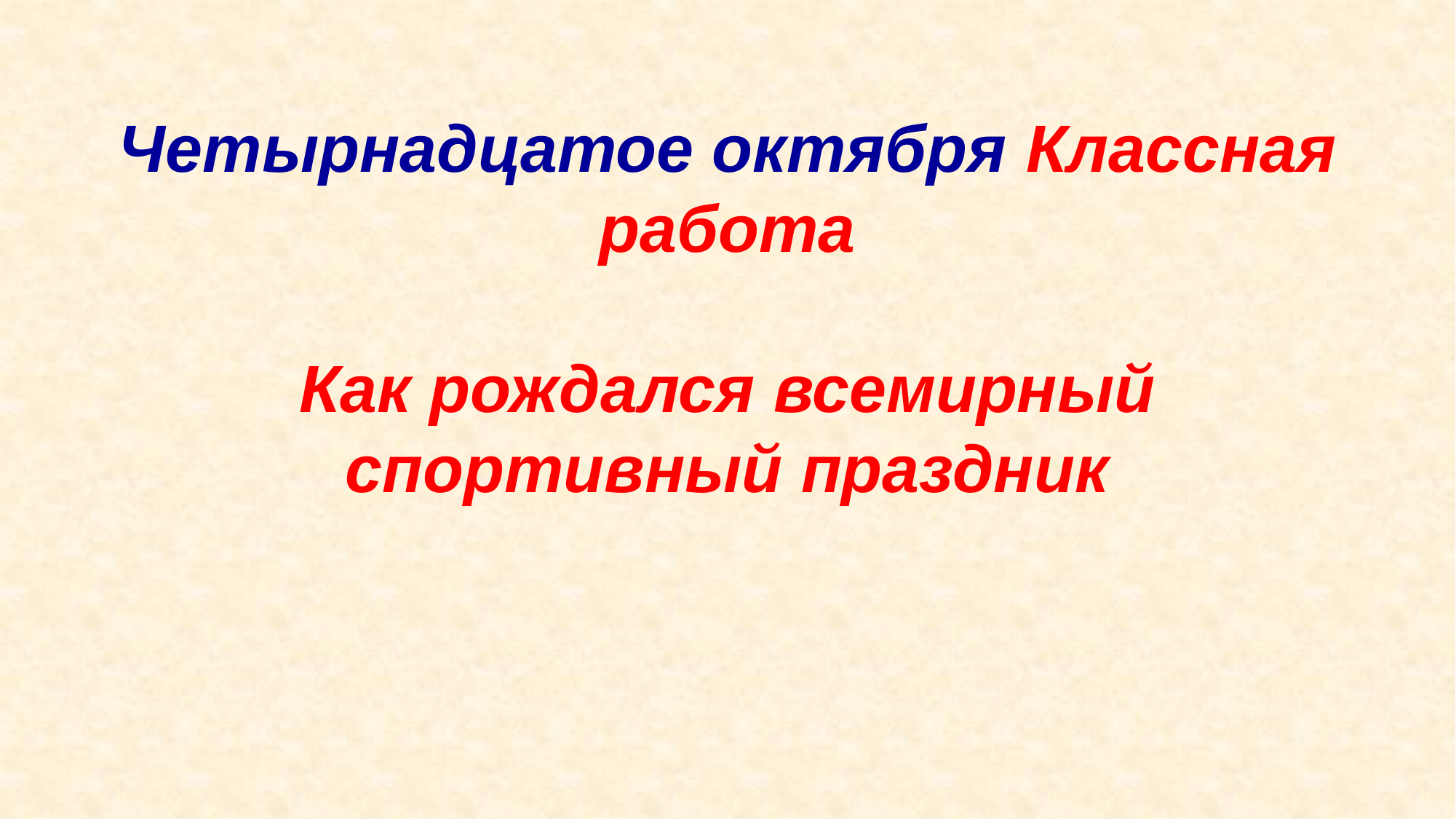

# Четырнадцатое октября Классная работа Как рождался всемирный спортивный праздник